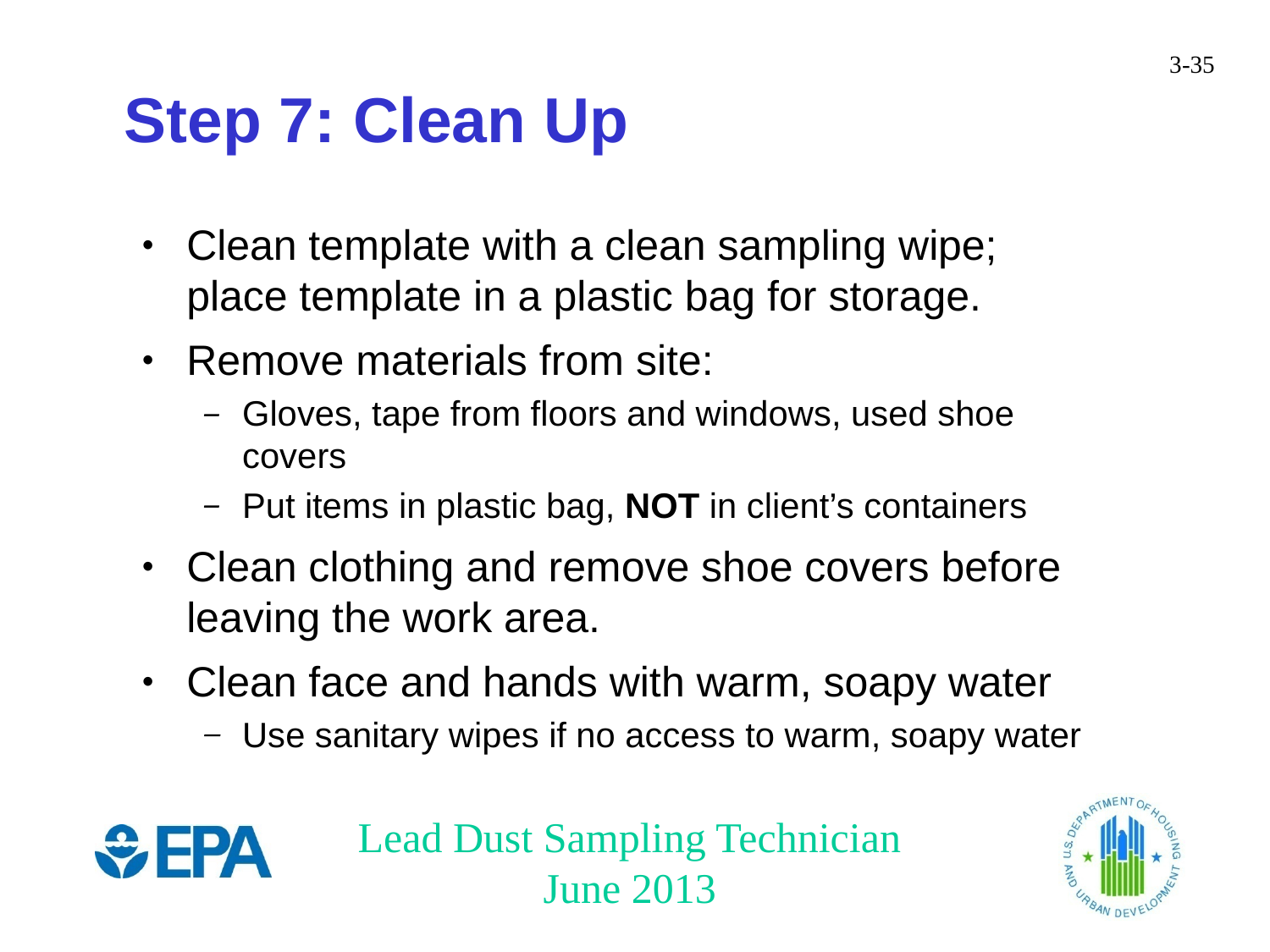

Step 7: Clean Up
Clean template with a clean sampling wipe; place template in a plastic bag for storage.
Remove materials from site:
Gloves, tape from floors and windows, used shoe covers
Put items in plastic bag, NOT in client’s containers
Clean clothing and remove shoe covers before leaving the work area.
Clean face and hands with warm, soapy water
Use sanitary wipes if no access to warm, soapy water